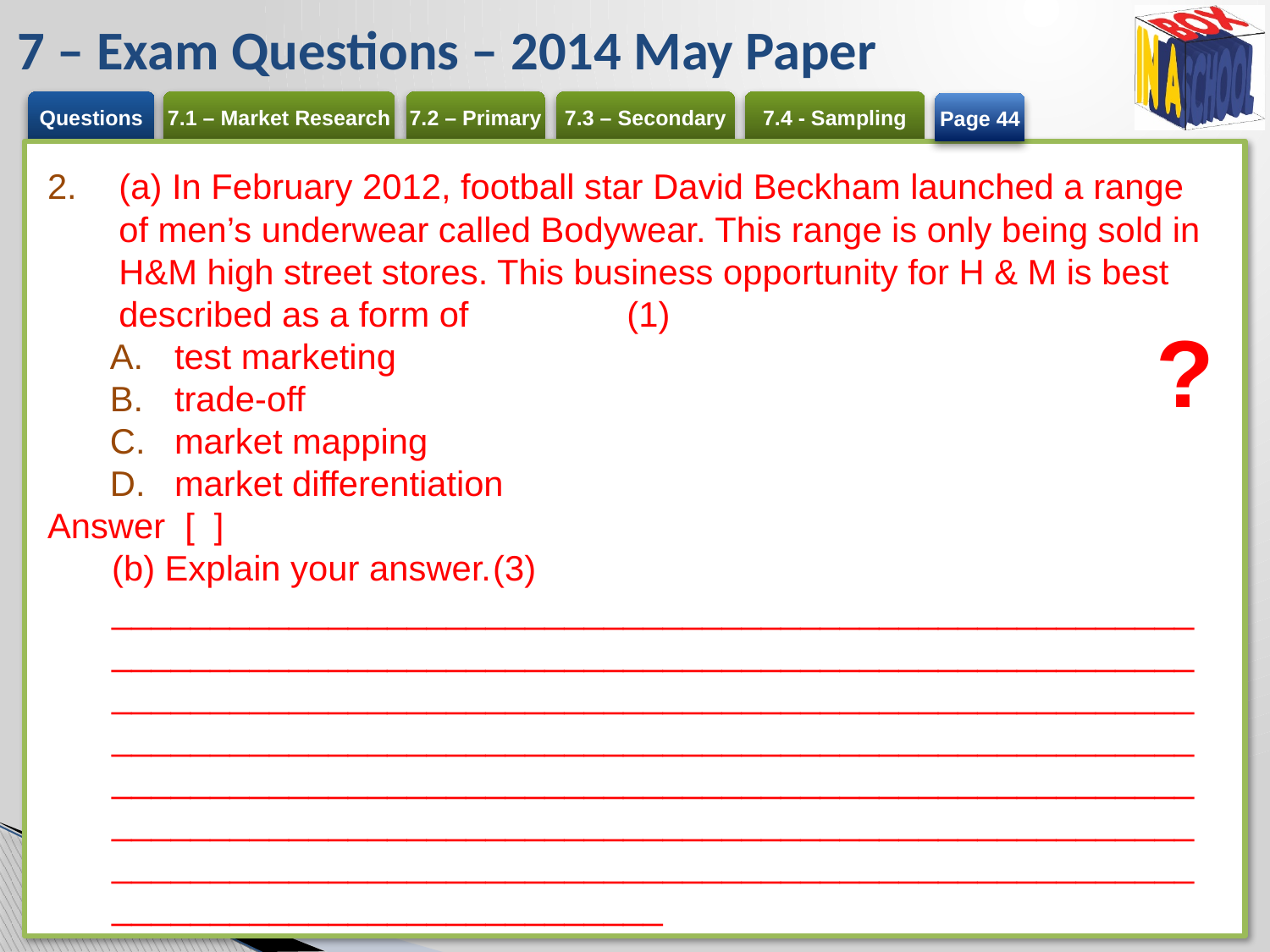

# 7 – Exam Questions – 2014 May Paper
Page 44
(a) In February 2012, football star David Beckham launched a range of men’s underwear called Bodywear. This range is only being sold in H&M high street stores. This business opportunity for H & M is best described as a form of		(1)
test marketing
trade-off
market mapping
market differentiation
Answer  [  ]
(b) Explain your answer.	(3)
_____________________________________________________________________________________________________________________________________________________________________________________________________________________________________________________________________________________________________________________________________________________________________________________________________________________________
?